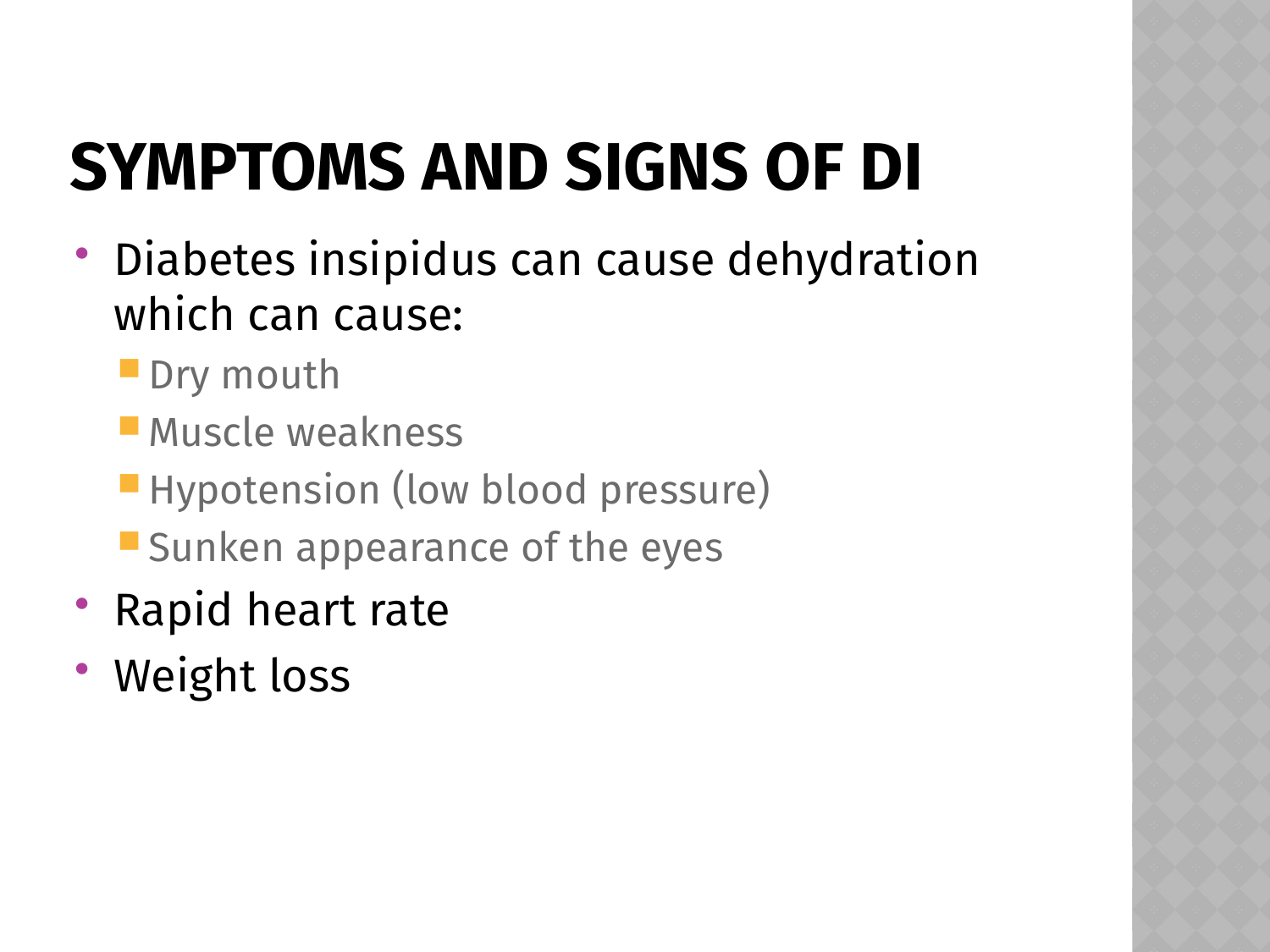

# Symptoms and signs of DI
Diabetes insipidus can cause dehydration which can cause:
Dry mouth
Muscle weakness
Hypotension (low blood pressure)
Sunken appearance of the eyes
Rapid heart rate
Weight loss